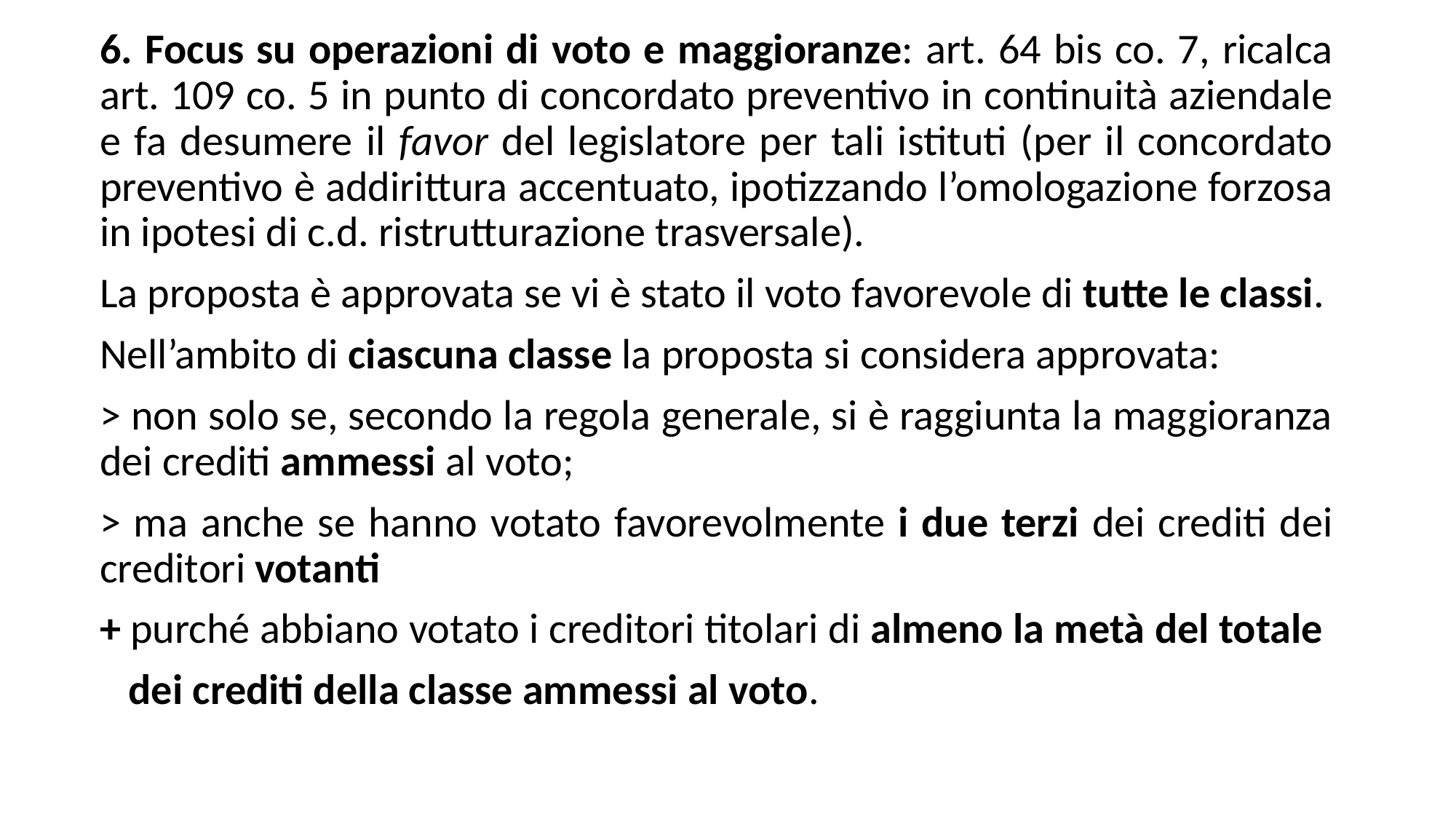

6. Focus su operazioni di voto e maggioranze: art. 64 bis co. 7, ricalca art. 109 co. 5 in punto di concordato preventivo in continuità aziendale e fa desumere il favor del legislatore per tali istituti (per il concordato preventivo è addirittura accentuato, ipotizzando l’omologazione forzosa in ipotesi di c.d. ristrutturazione trasversale).
La proposta è approvata se vi è stato il voto favorevole di tutte le classi.
Nell’ambito di ciascuna classe la proposta si considera approvata:
> non solo se, secondo la regola generale, si è raggiunta la maggioranza dei crediti ammessi al voto;
> ma anche se hanno votato favorevolmente i due terzi dei crediti dei creditori votanti
+ purché abbiano votato i creditori titolari di almeno la metà del totale
   dei crediti della classe ammessi al voto.